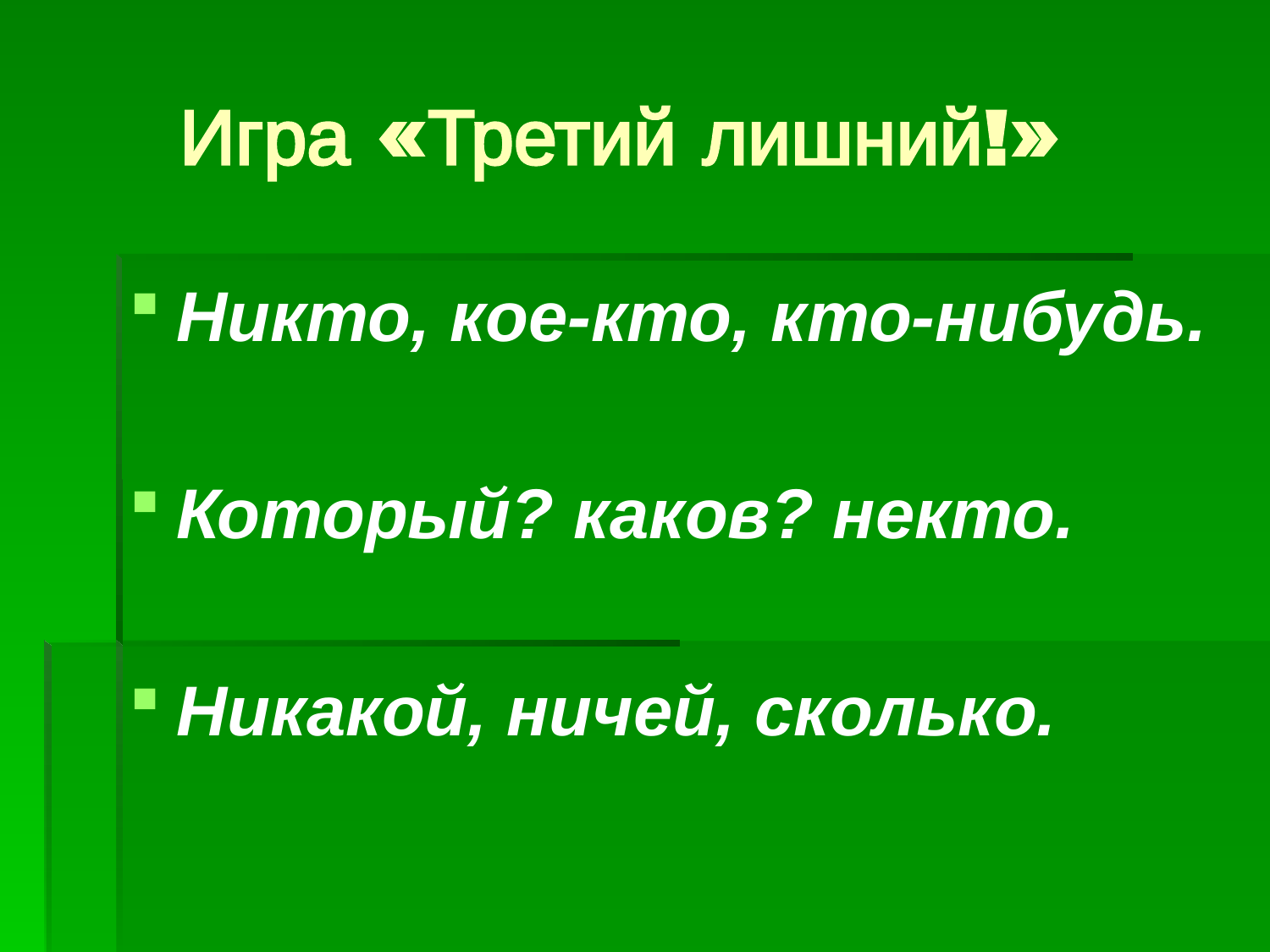

# Игра «Третий лишний!»
Никто, кое-кто, кто-нибудь.

Который? каков? некто.

Никакой, ничей, сколько.